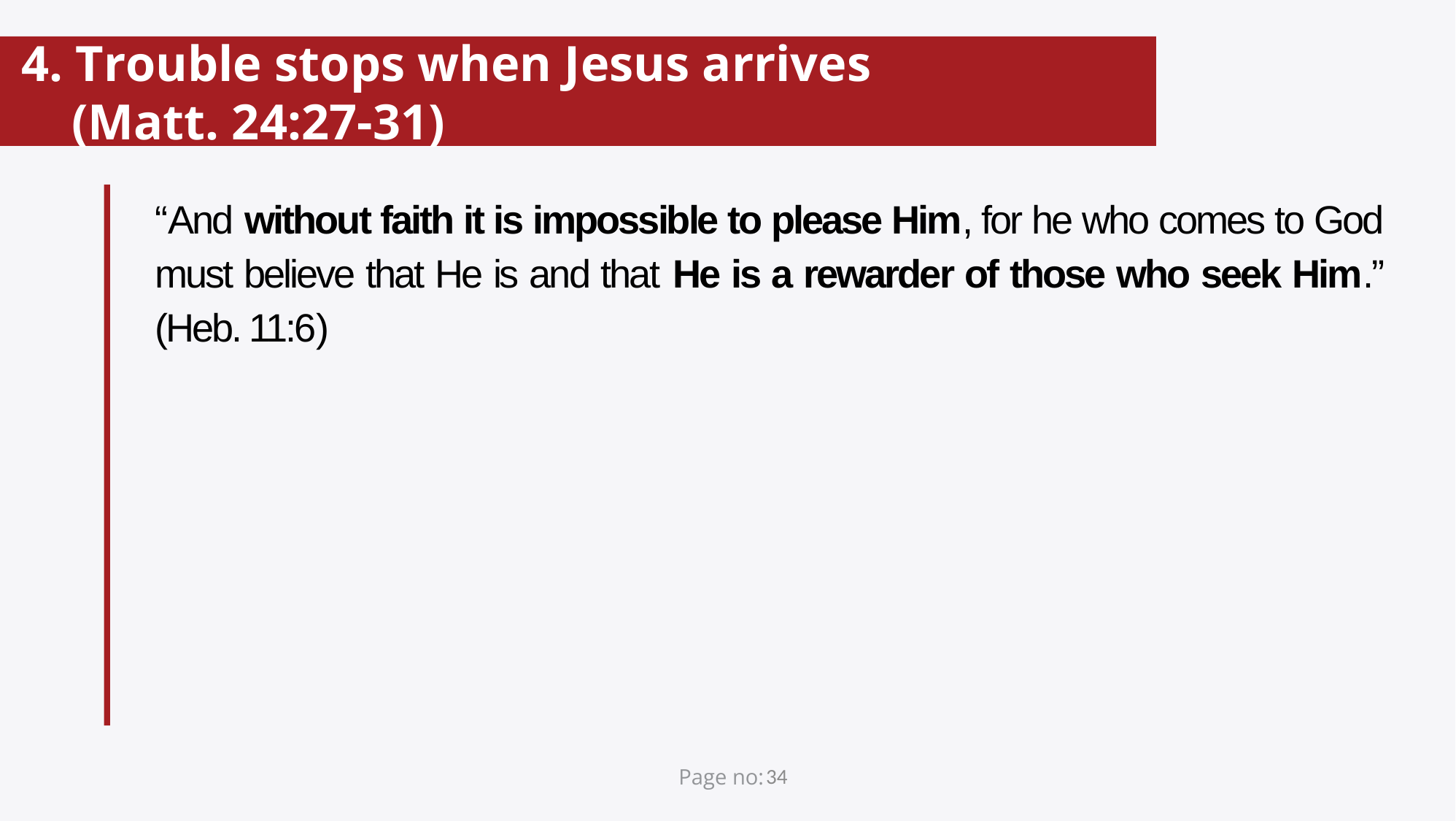

# 4. Trouble stops when Jesus arrives (Matt. 24:27-31)
“And without faith it is impossible to please Him, for he who comes to God must believe that He is and that He is a rewarder of those who seek Him.” (Heb. 11:6)